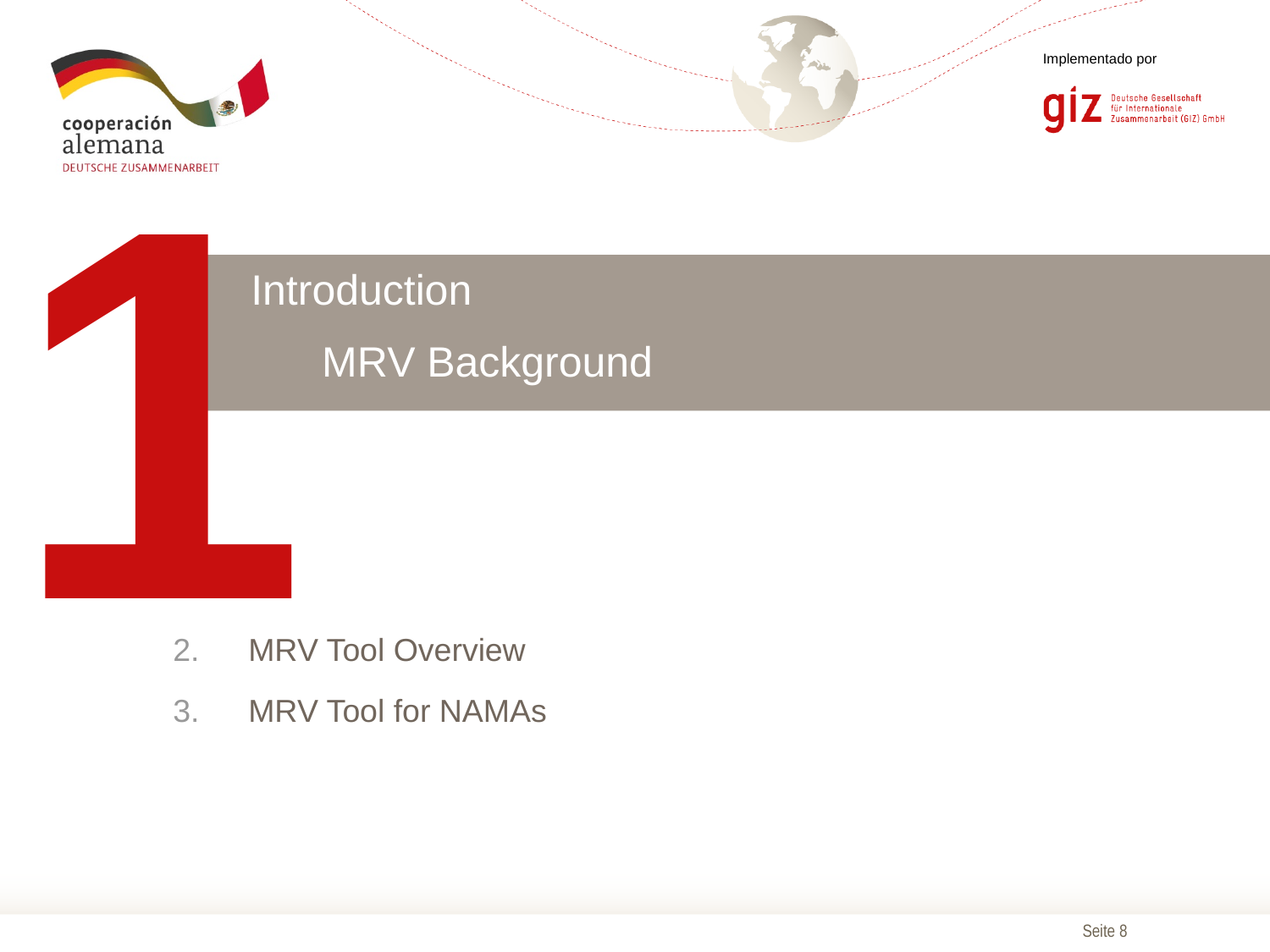

1

Introduction
      MRV Background
MRV Tool Overview
MRV Tool for NAMAs